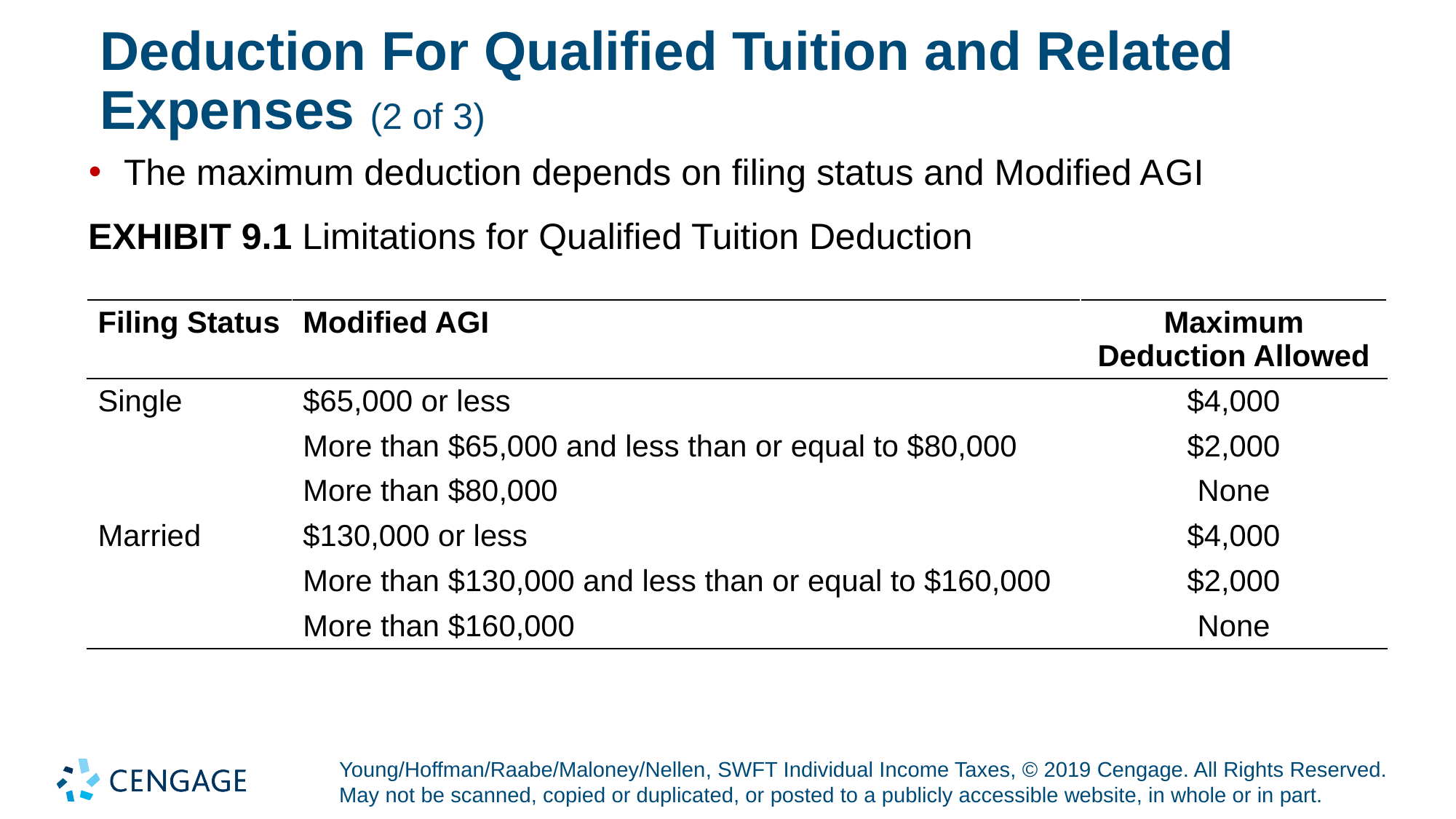

# Deduction For Qualified Tuition and Related Expenses (2 of 3)
The maximum deduction depends on filing status and Modified A G I
EXHIBIT 9.1 Limitations for Qualified Tuition Deduction
| Filing Status | Modified AGI | Maximum Deduction Allowed |
| --- | --- | --- |
| Single | $65,000 or less | $4,000 |
| Blank | More than $65,000 and less than or equal to $80,000 | $2,000 |
| Blank | More than $80,000 | None |
| Married | $130,000 or less | $4,000 |
| Blank | More than $130,000 and less than or equal to $160,000 | $2,000 |
| Blank | More than $160,000 | None |